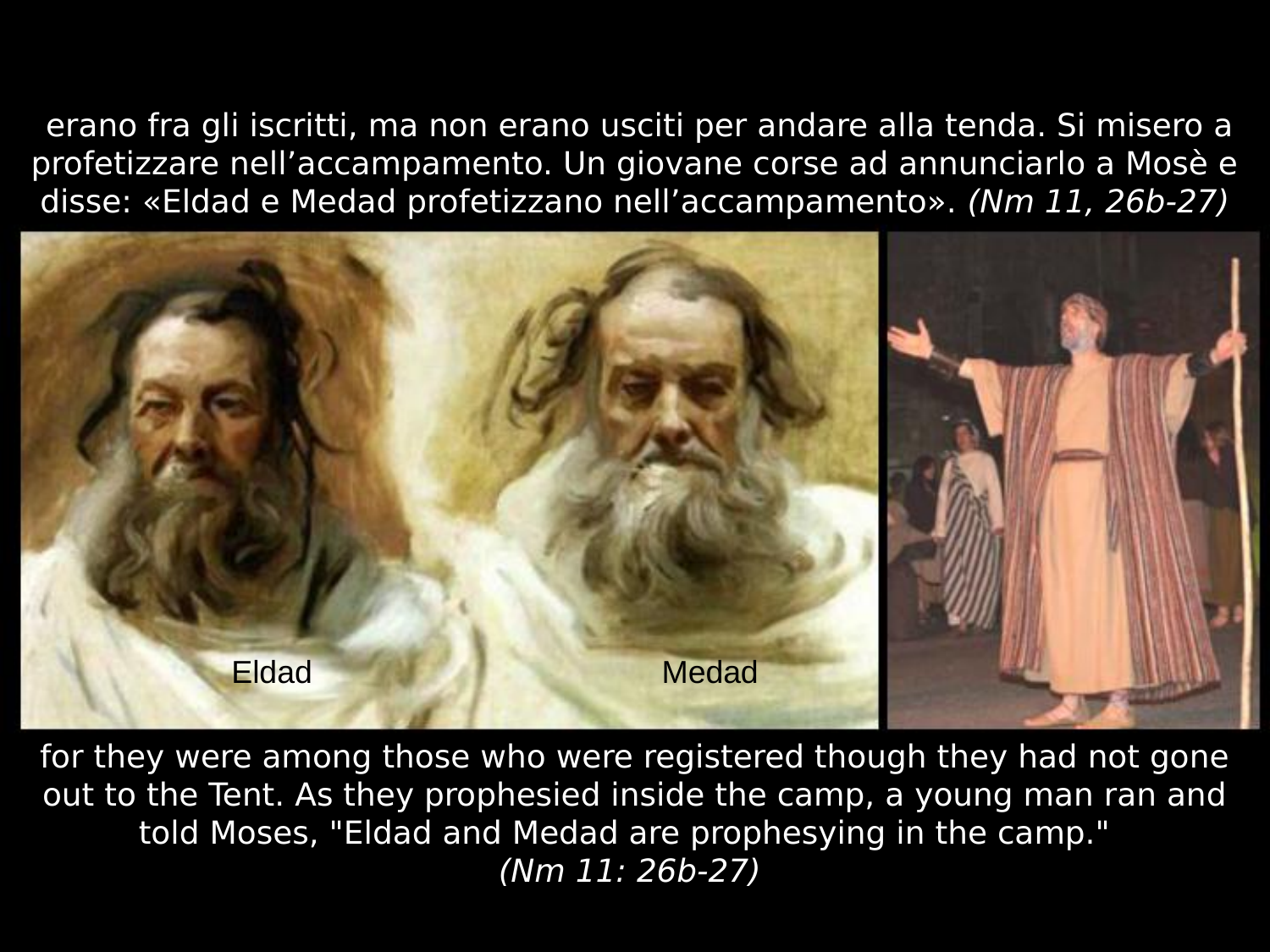

# erano fra gli iscritti, ma non erano usciti per andare alla tenda. Si misero a profetizzare nell’accampamento. Un giovane corse ad annunciarlo a Mosè e disse: «Eldad e Medad profetizzano nell’accampamento». (Nm 11, 26b-27)
Eldad
Medad
for they were among those who were registered though they had not gone out to the Tent. As they prophesied inside the camp, a young man ran and told Moses, "Eldad and Medad are prophesying in the camp."
(Nm 11: 26b-27)